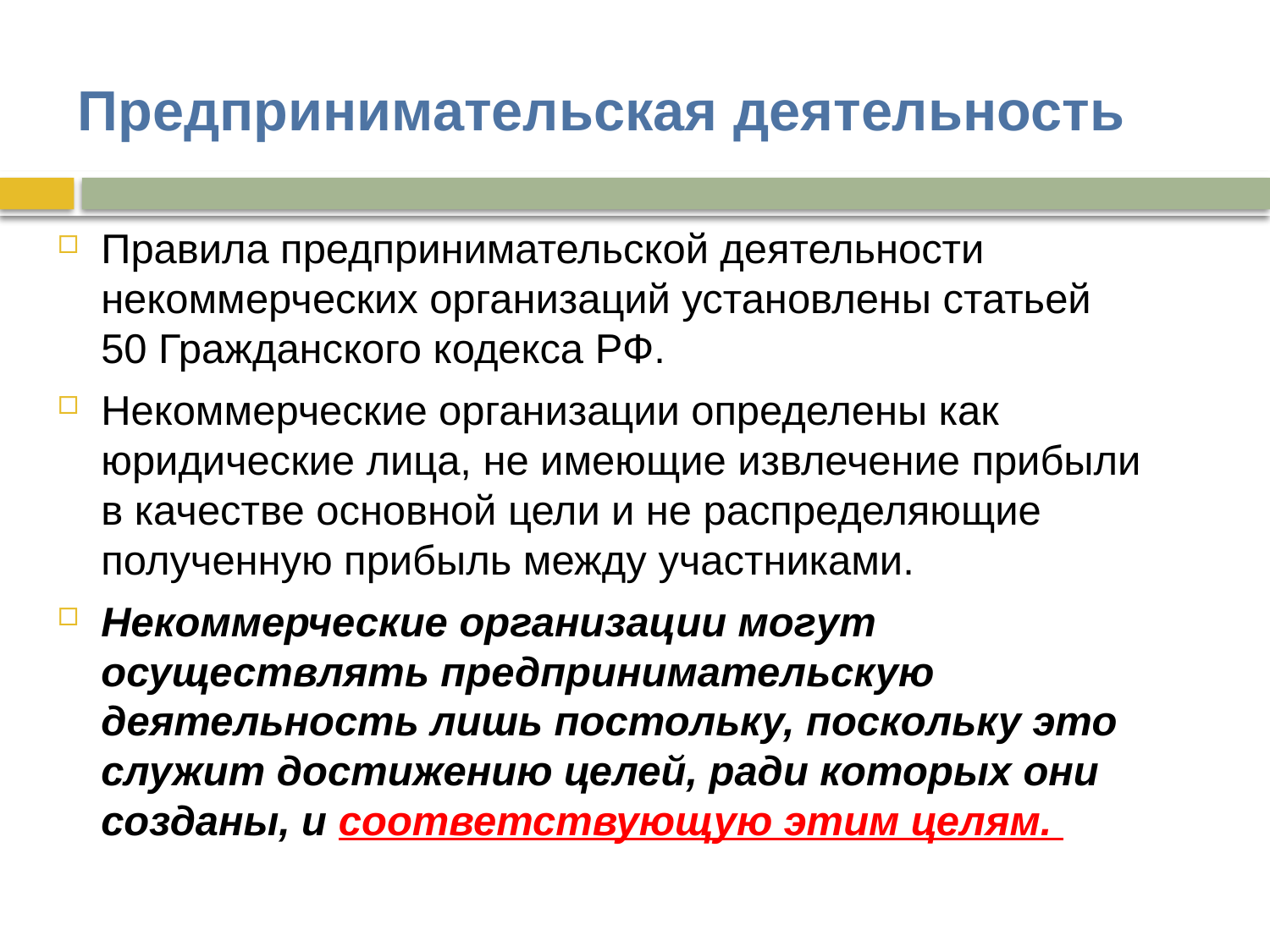

# Предпринимательская деятельность
Правила предпринимательской деятельности некоммерческих организаций установлены статьей 50 Гражданского кодекса РФ.
Некоммерческие организации определены как юридические лица, не имеющие извлечение прибыли в качестве основной цели и не распределяющие полученную прибыль между участниками.
Некоммерческие организации могут осуществлять предпринимательскую деятельность лишь постольку, поскольку это служит достижению целей, ради которых они созданы, и соответствующую этим целям.